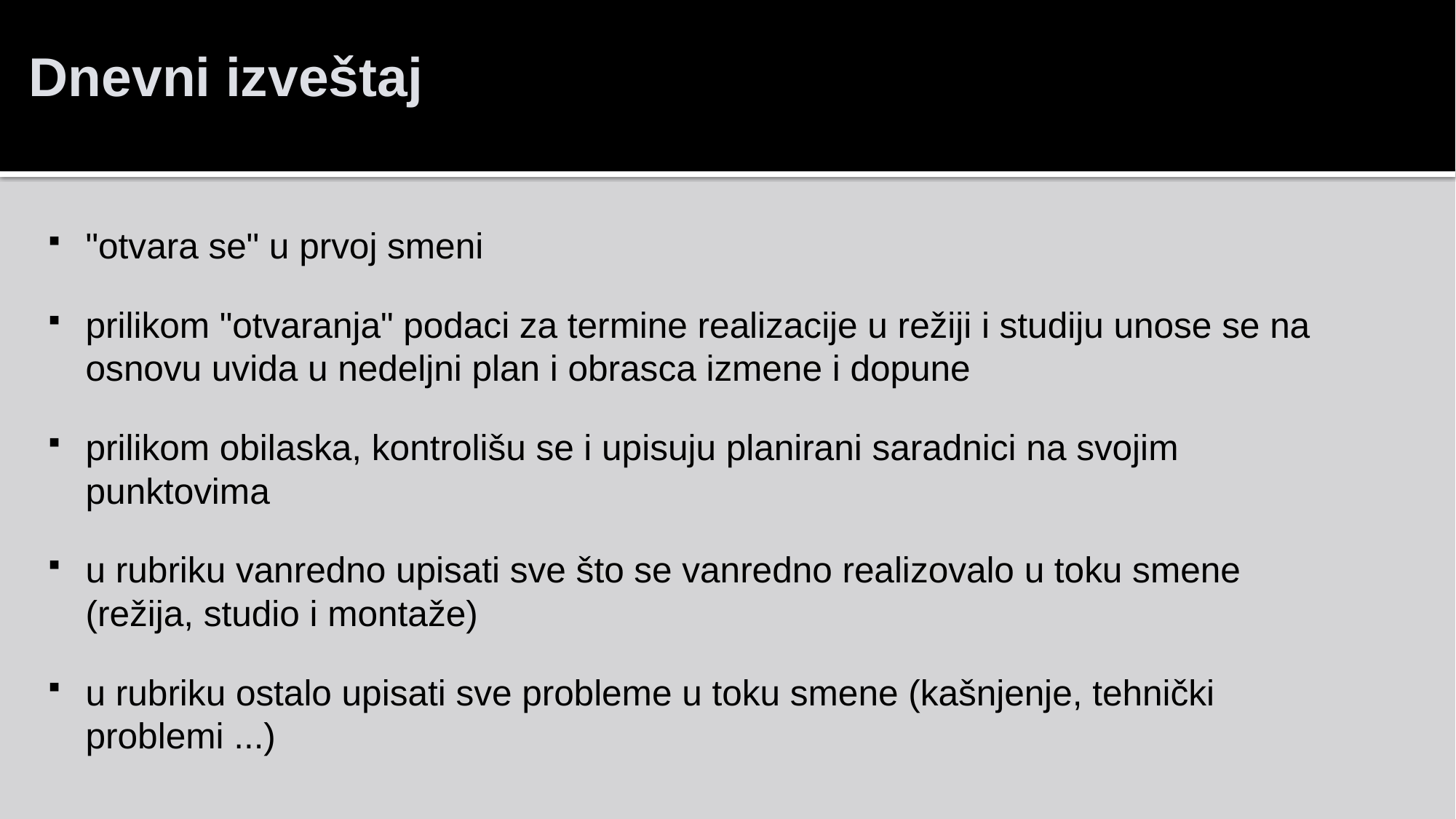

Dnevni izveštaj
"otvara se" u prvoj smeni

prilikom "otvaranja" podaci za termine realizacije u režiji i studiju unose se na osnovu uvida u nedeljni plan i obrasca izmene i dopune

prilikom obilaska, kontrolišu se i upisuju planirani saradnici na svojim punktovima

u rubriku vanredno upisati sve što se vanredno realizovalo u toku smene (režija, studio i montaže)

u rubriku ostalo upisati sve probleme u toku smene (kašnjenje, tehnički problemi ...)